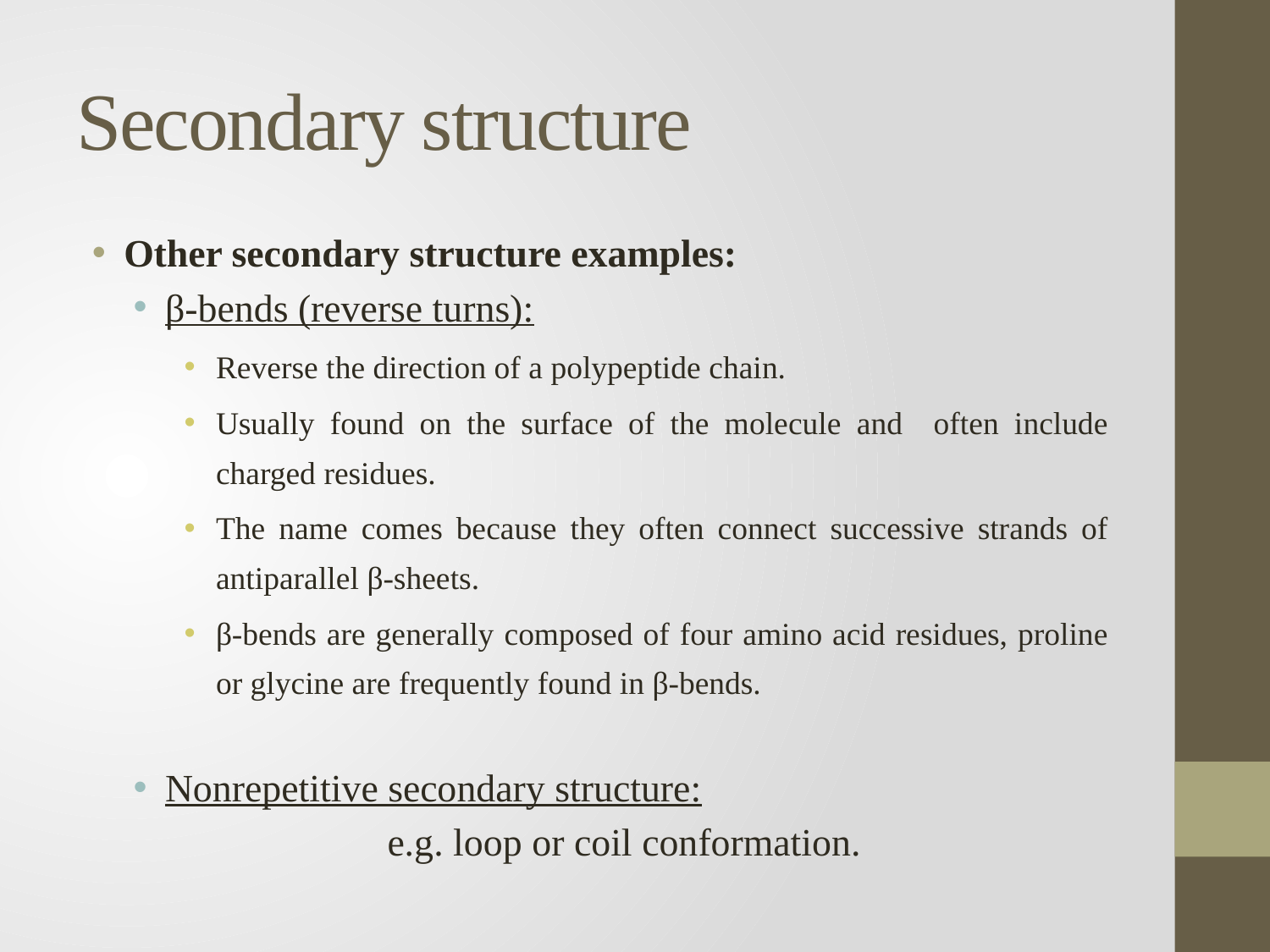

# Secondary structure
Other secondary structure examples:
β-bends (reverse turns):
Reverse the direction of a polypeptide chain.
Usually found on the surface of the molecule and  often include charged residues.
The name comes because they often connect successive strands of antiparallel β-sheets.
β-bends are generally composed of four amino acid residues, proline or glycine are frequently found in β-bends.

Nonrepetitive secondary structure:
		e.g. loop or coil conformation.